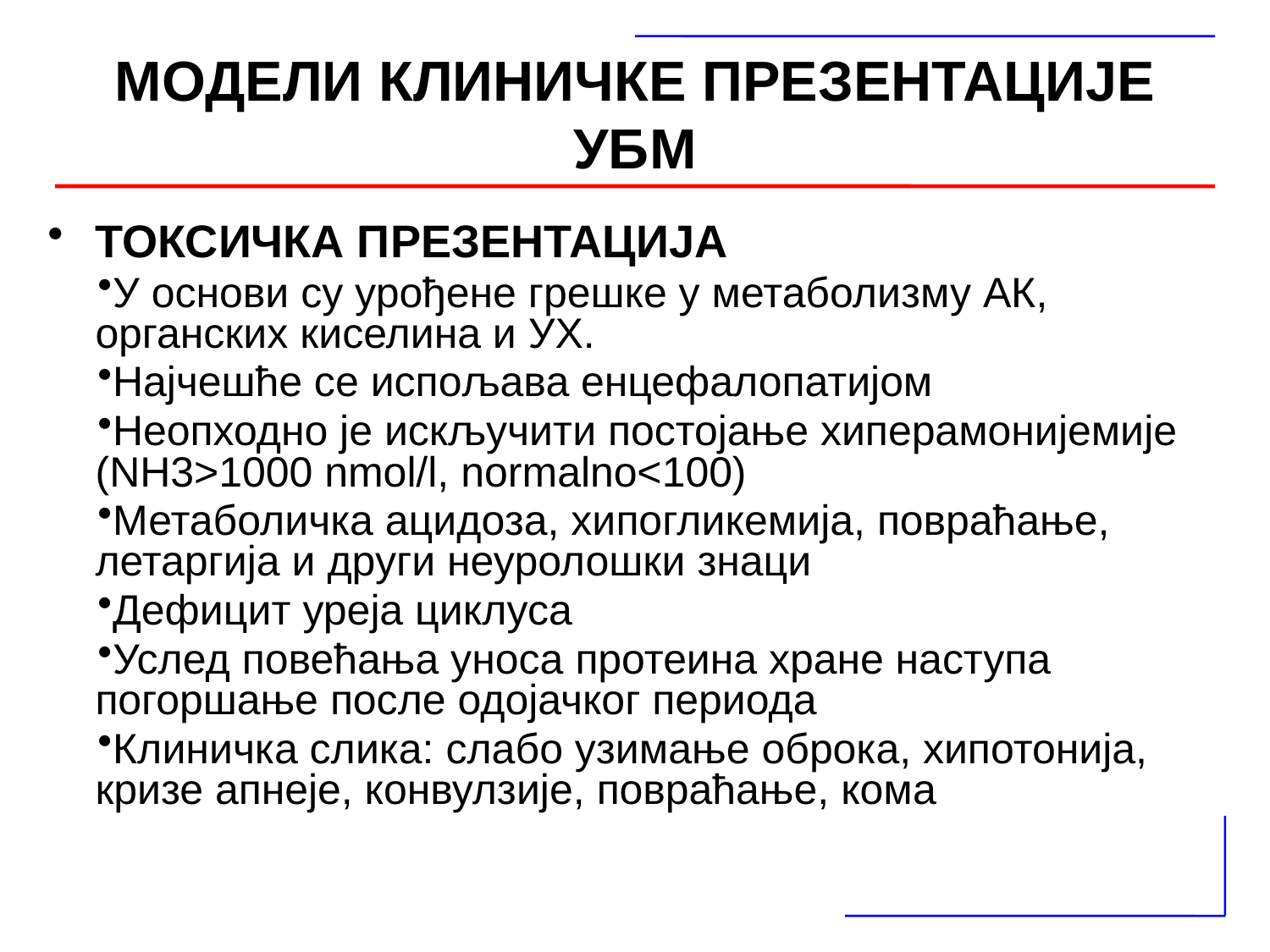

МОДЕЛИ КЛИНИЧКЕ ПРЕЗЕНТАЦИЈЕ УБМ
ТОКСИЧКА ПРЕЗЕНТАЦИЈА
У основи су урођене грешке у метаболизму АК, органских киселина и УХ.
Најчешће се испољава енцефалопатијом
Неопходно је искључити постојање хиперамонијемије (NH3>1000 nmol/l, normalno<100)
Метаболичка ацидоза, хипогликемија, повраћање, летаргија и други неуролошки знаци
Дефицит уреја циклуса
Услед повећања уноса протеина хране наступа погоршање после одојачког периода
Клиничка слика: слабо узимање оброка, хипотонија, кризе апнеје, конвулзије, повраћање, кома